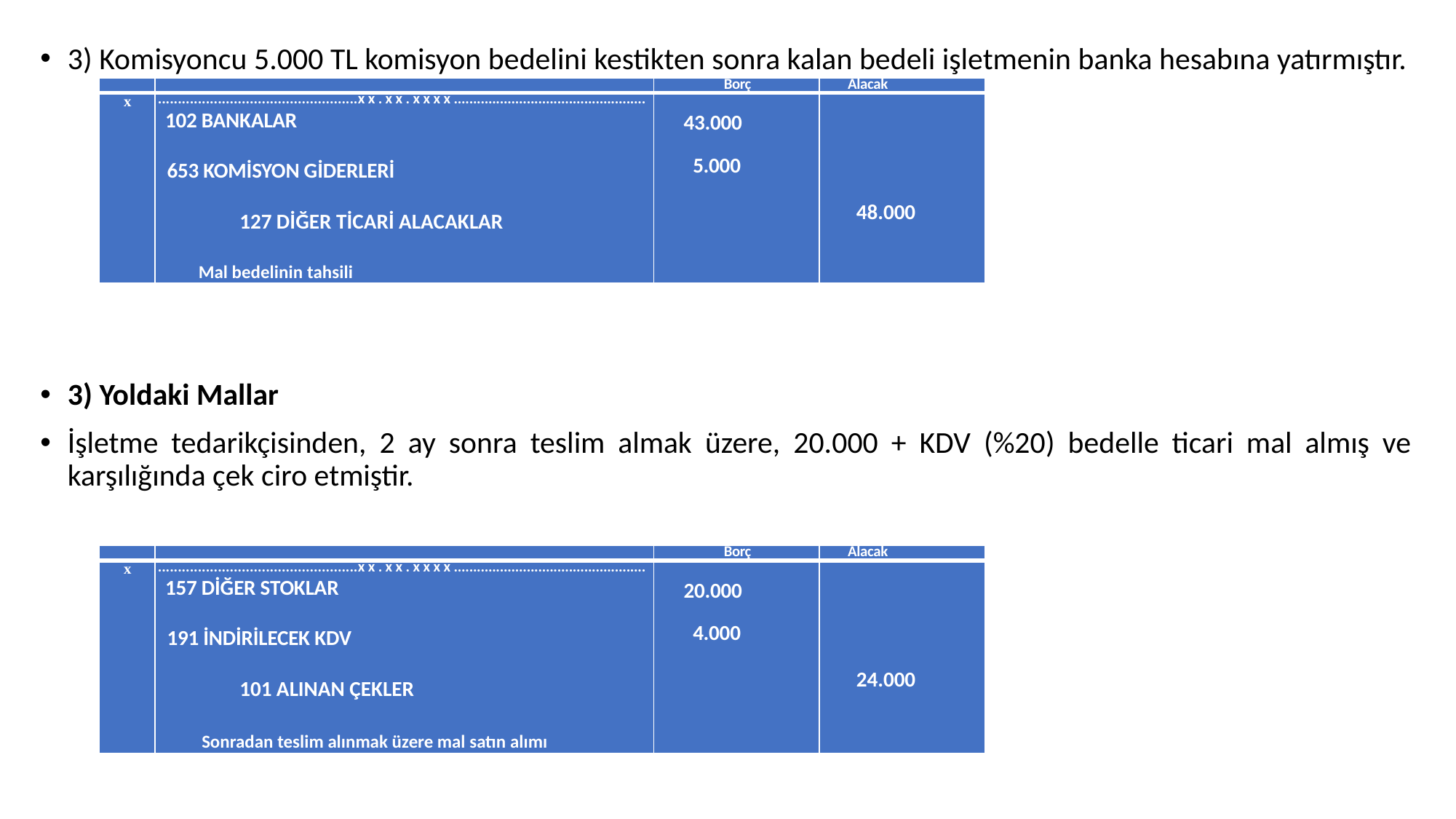

3) Komisyoncu 5.000 TL komisyon bedelini kestikten sonra kalan bedeli işletmenin banka hesabına yatırmıştır.

3) Yoldaki Mallar
İşletme tedarikçisinden, 2 ay sonra teslim almak üzere, 20.000 + KDV (%20) bedelle ticari mal almış ve karşılığında çek ciro etmiştir.
|  |  | Borç | Alacak |
| --- | --- | --- | --- |
| x | ..................................................xx.xx.xxxx.................................................. 102 BANKALAR 653 KOMİSYON GİDERLERİ 127 DİĞER TİCARİ ALACAKLAR Mal bedelinin tahsili | 43.000 5.000 | 48.000 |
|  |  | Borç | Alacak |
| --- | --- | --- | --- |
| x | ..................................................xx.xx.xxxx.................................................. 157 DİĞER STOKLAR 191 İNDİRİLECEK KDV 101 ALINAN ÇEKLER Sonradan teslim alınmak üzere mal satın alımı | 20.000 4.000 | 24.000 |